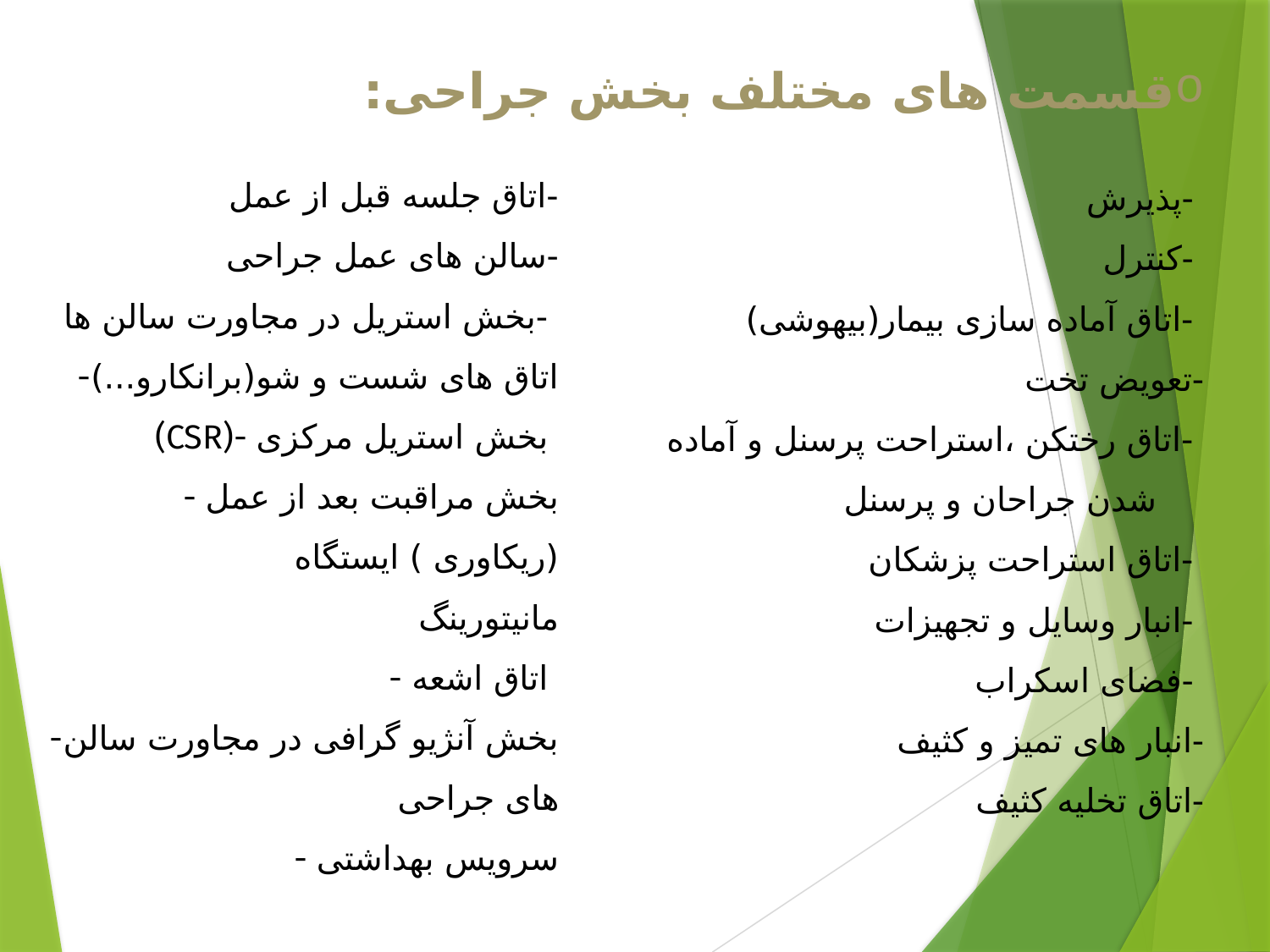

قسمت های مختلف بخش جراحی:
-اتاق جلسه قبل از عمل
-سالن های عمل جراحی
 -بخش استریل در مجاورت سالن ها
 -اتاق های شست و شو(برانکارو...)
(CSR)- بخش استریل مرکزی
- بخش مراقبت بعد از عمل (ریکاوری ) ایستگاه
    مانیتورینگ
- اتاق اشعه
-بخش آنژیو گرافی در مجاورت سالن های جراحی
- سرویس بهداشتی
 -پذیرش
 -کنترل
 -اتاق آماده سازی بیمار(بیهوشی)
-تعویض تخت
 -اتاق رختکن ،استراحت پرسنل و آماده شدن جراحان و پرسنل
 -اتاق استراحت پزشکان
 -انبار وسایل و تجهیزات
 -فضای اسکراب
-انبار های تمیز و کثیف
-اتاق تخلیه کثیف